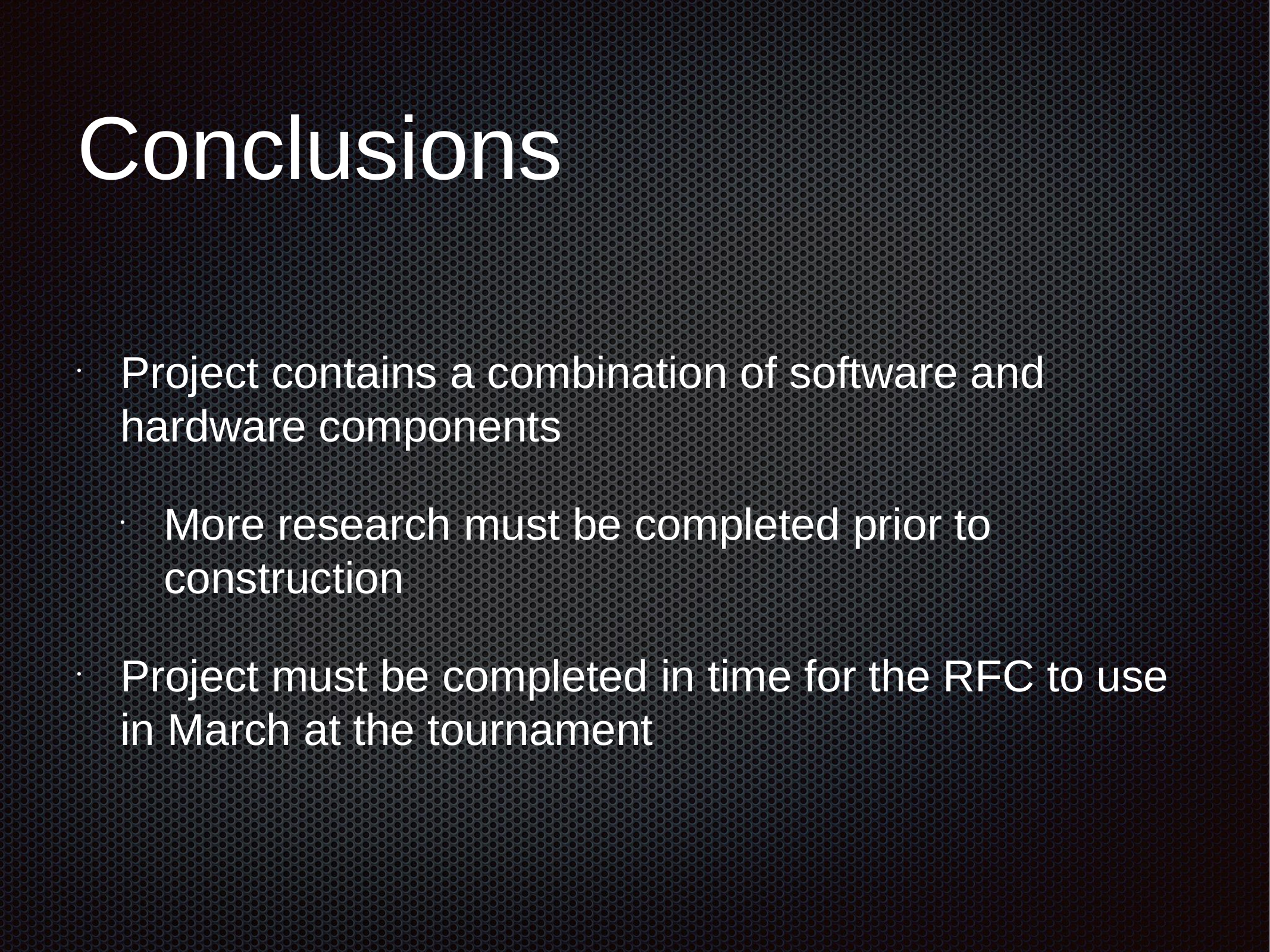

# Conclusions
Project contains a combination of software and hardware components
More research must be completed prior to construction
Project must be completed in time for the RFC to use in March at the tournament